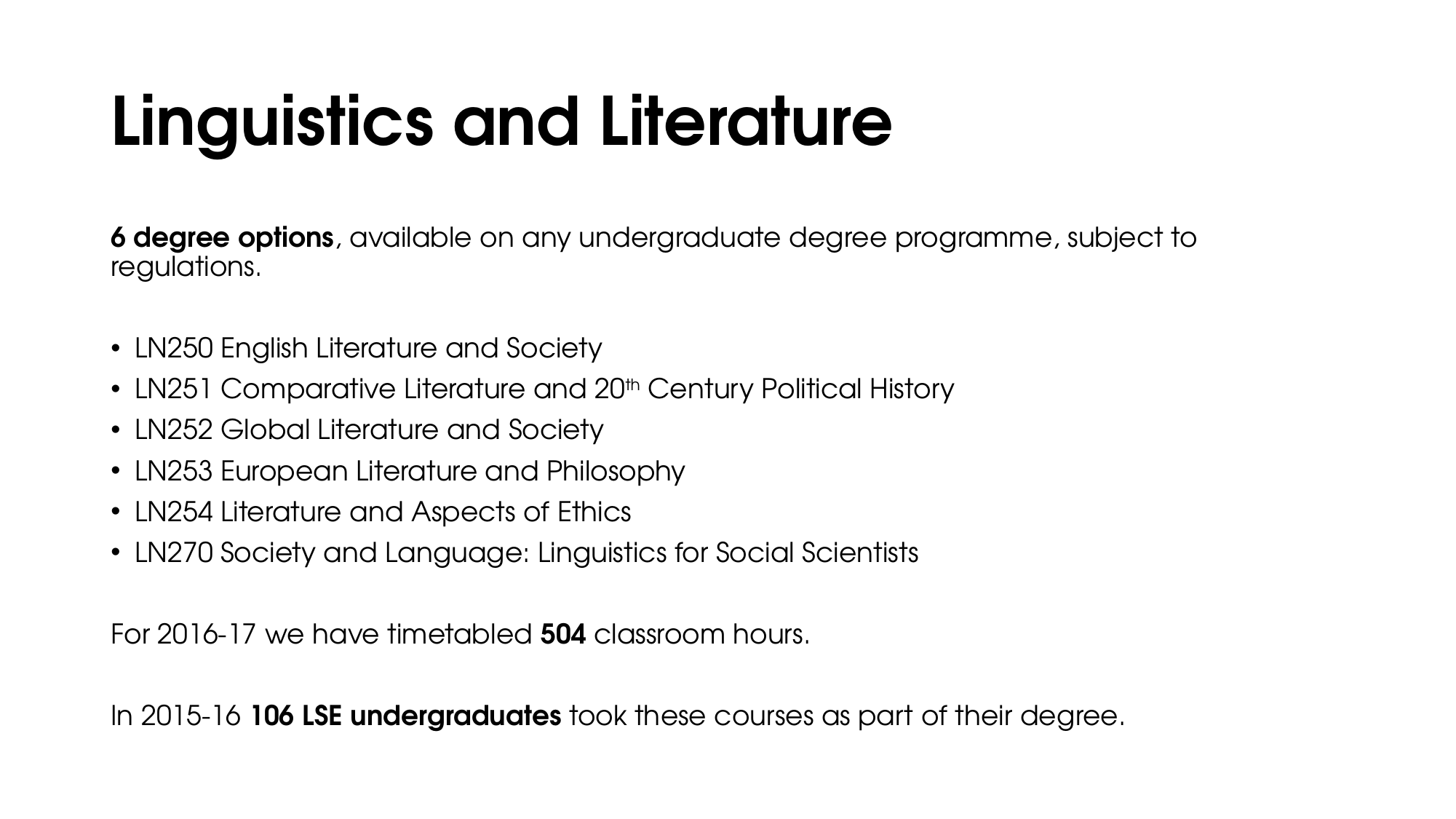

# Linguistics and Literature
6 degree options, available on any undergraduate degree programme, subject to regulations.

LN250 English Literature and Society
LN251 Comparative Literature and 20th Century Political History
LN252 Global Literature and Society
LN253 European Literature and Philosophy
LN254 Literature and Aspects of Ethics
LN270 Society and Language: Linguistics for Social Scientists

For 2016-17 we have timetabled 504 classroom hours.

In 2015-16 106 LSE undergraduates took these courses as part of their degree.